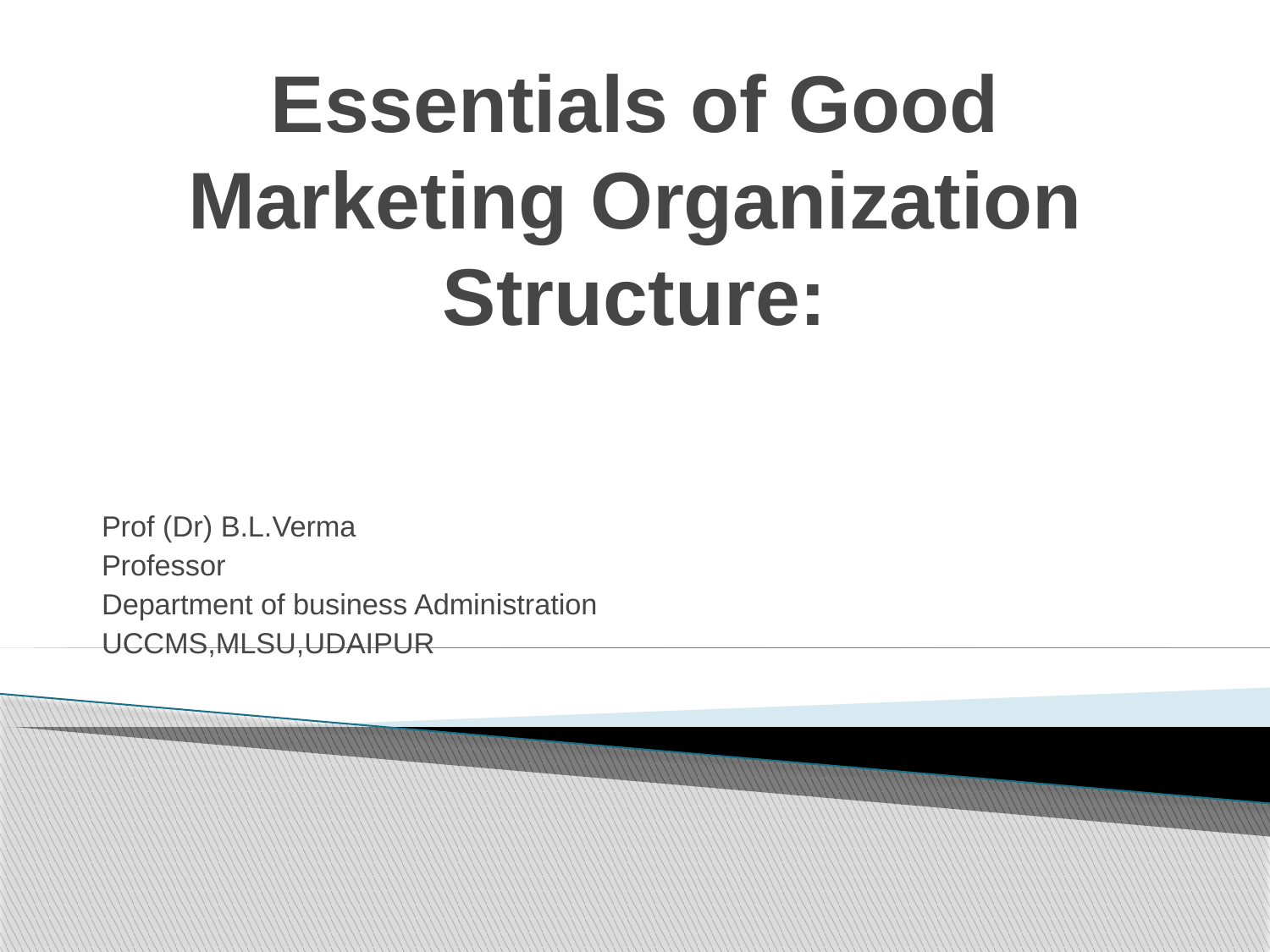

# Essentials of Good Marketing Organization Structure:
Prof (Dr) B.L.Verma
Professor
Department of business Administration
UCCMS,MLSU,UDAIPUR